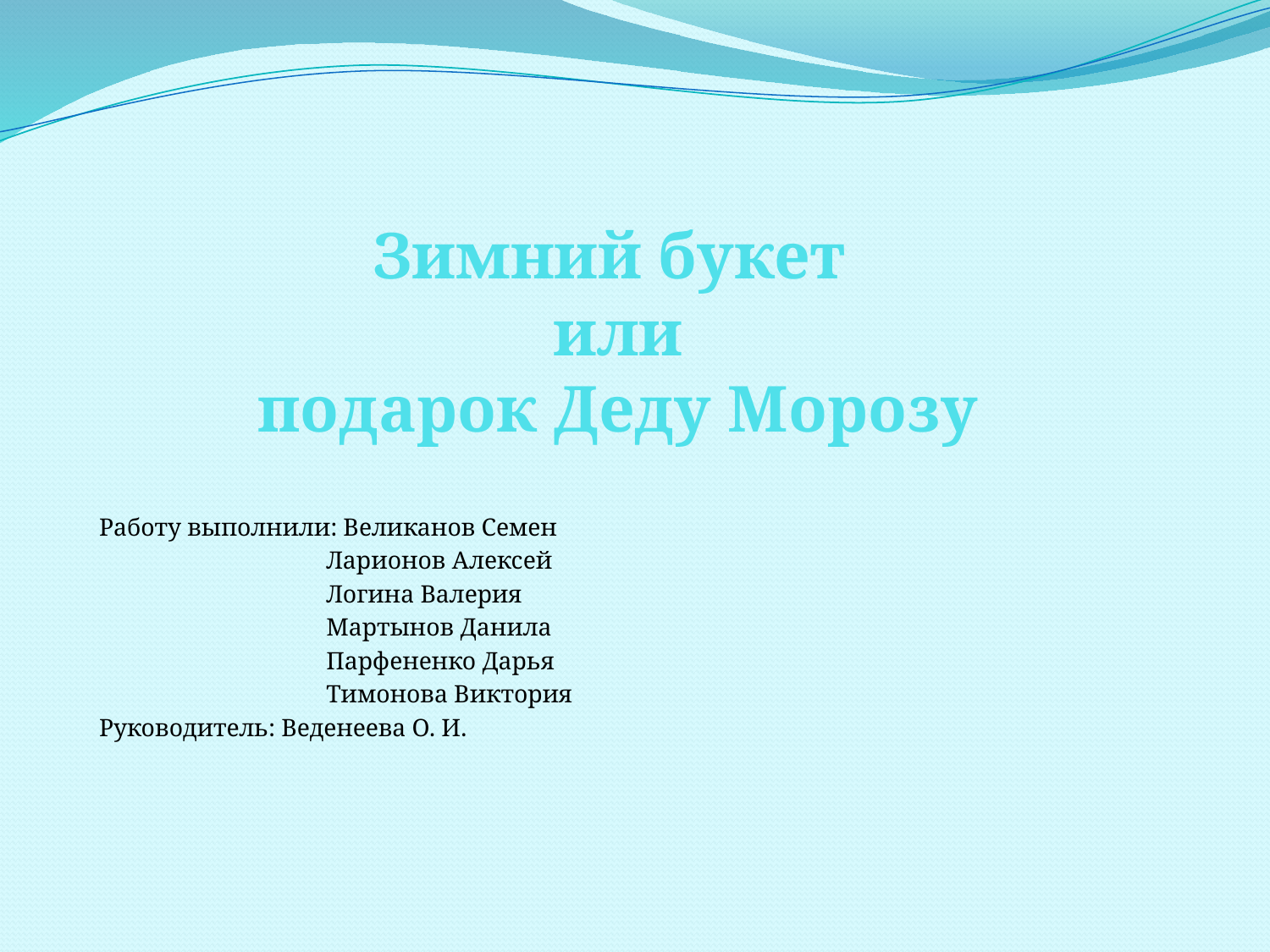

# Зимний букет или подарок Деду Морозу
Работу выполнили: Великанов Семен
                                     Ларионов Алексей
                                     Логина Валерия
                                     Мартынов Данила
                                     Парфененко Дарья
                                     Тимонова Виктория
Руководитель: Веденеева О. И.